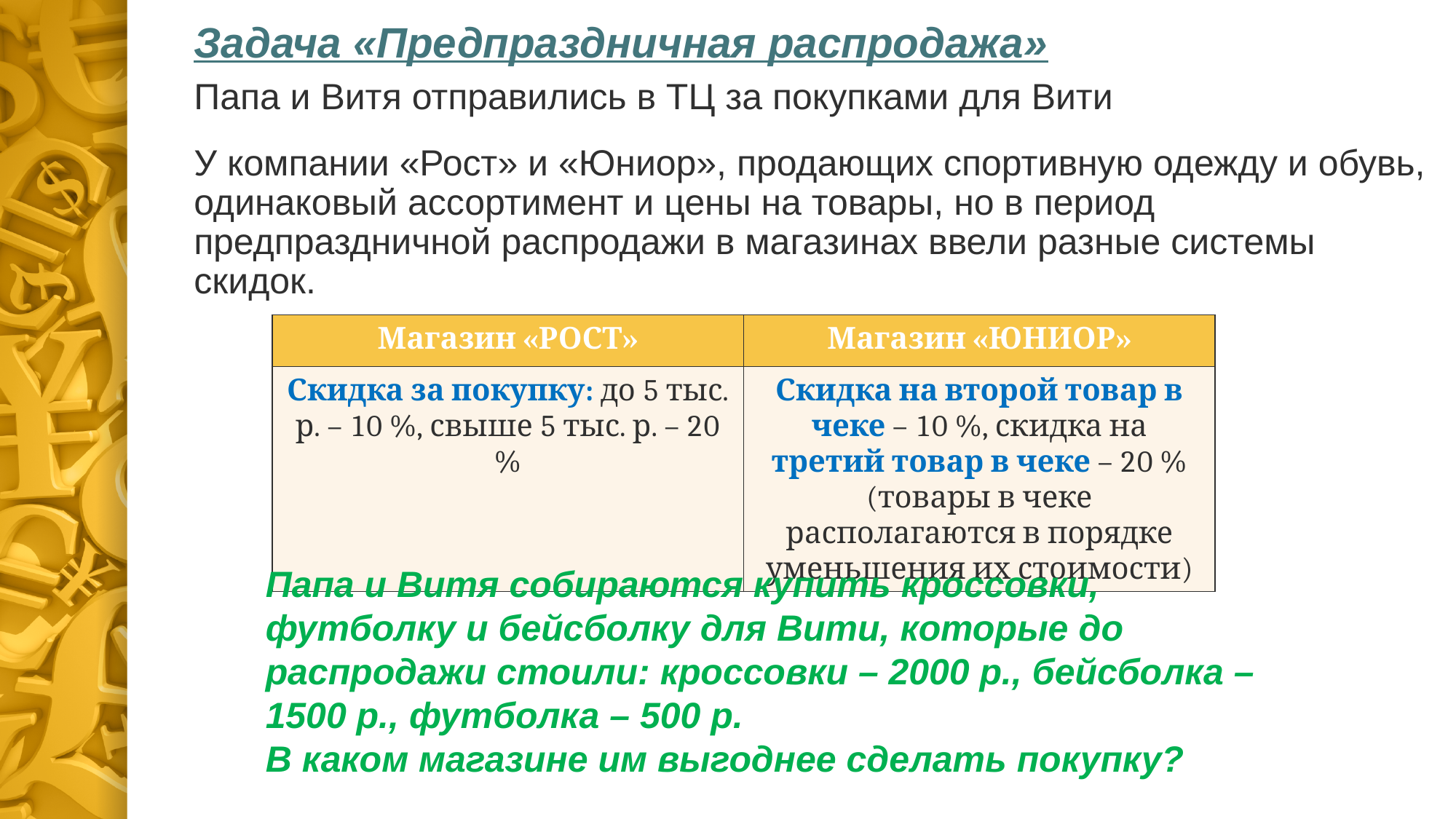

Задача «Предпраздничная распродажа»
Папа и Витя отправились в ТЦ за покупками для Вити
У компании «Рост» и «Юниор», продающих спортивную одежду и обувь, одинаковый ассортимент и цены на товары, но в период предпраздничной распродажи в магазинах ввели разные системы скидок.

| Магазин «РОСТ» | Магазин «ЮНИОР» |
| --- | --- |
| Скидка за покупку: до 5 тыс. р. – 10 %, свыше 5 тыс. р. – 20 % | Скидка на второй товар в чеке – 10 %, скидка на третий товар в чеке – 20 % (товары в чеке располагаются в порядке уменьшения их стоимости) |
Папа и Витя собираются купить кроссовки, футболку и бейсболку для Вити, которые до распродажи стоили: кроссовки – 2000 р., бейсболка – 1500 р., футболка – 500 р.
В каком магазине им выгоднее сделать покупку?